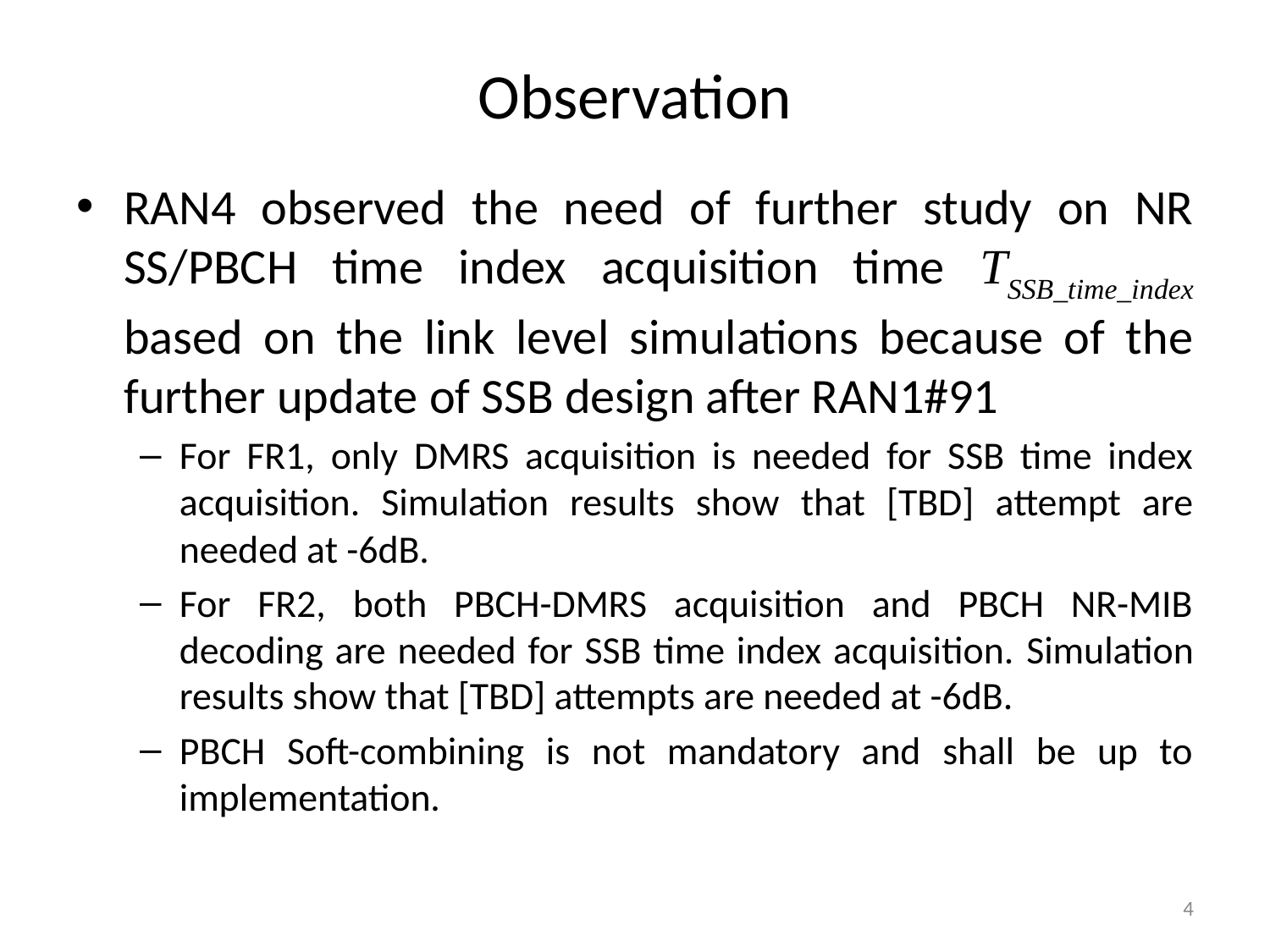

# Observation
RAN4 observed the need of further study on NR SS/PBCH time index acquisition time TSSB_time_index based on the link level simulations because of the further update of SSB design after RAN1#91
For FR1, only DMRS acquisition is needed for SSB time index acquisition. Simulation results show that [TBD] attempt are needed at -6dB.
For FR2, both PBCH-DMRS acquisition and PBCH NR-MIB decoding are needed for SSB time index acquisition. Simulation results show that [TBD] attempts are needed at -6dB.
PBCH Soft-combining is not mandatory and shall be up to implementation.
4